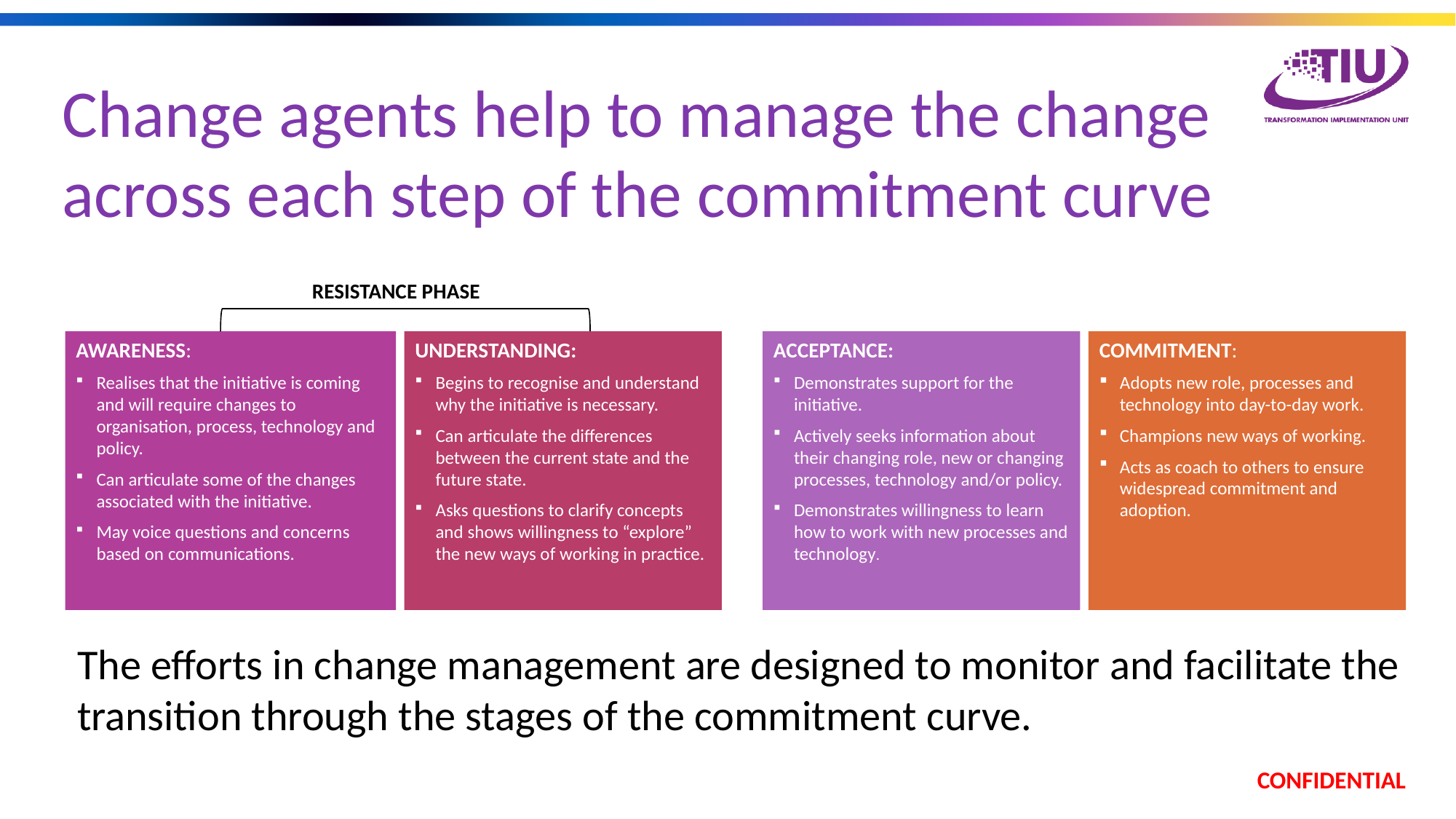

Change agents help to manage the change across each step of the commitment curve

RESISTANCE PHASE
AWARENESS:
Realises that the initiative is coming and will require changes to organisation, process, technology and policy.
Can articulate some of the changes associated with the initiative.
May voice questions and concerns based on communications.
UNDERSTANDING:
Begins to recognise and understand why the initiative is necessary.
Can articulate the differences between the current state and the future state.
Asks questions to clarify concepts and shows willingness to “explore” the new ways of working in practice.
ACCEPTANCE:
Demonstrates support for the initiative.
Actively seeks information about their changing role, new or changing processes, technology and/or policy.
Demonstrates willingness to learn how to work with new processes and technology.
COMMITMENT:
Adopts new role, processes and technology into day-to-day work.
Champions new ways of working.
Acts as coach to others to ensure widespread commitment and adoption.
The efforts in change management are designed to monitor and facilitate the transition through the stages of the commitment curve.
CONFIDENTIAL